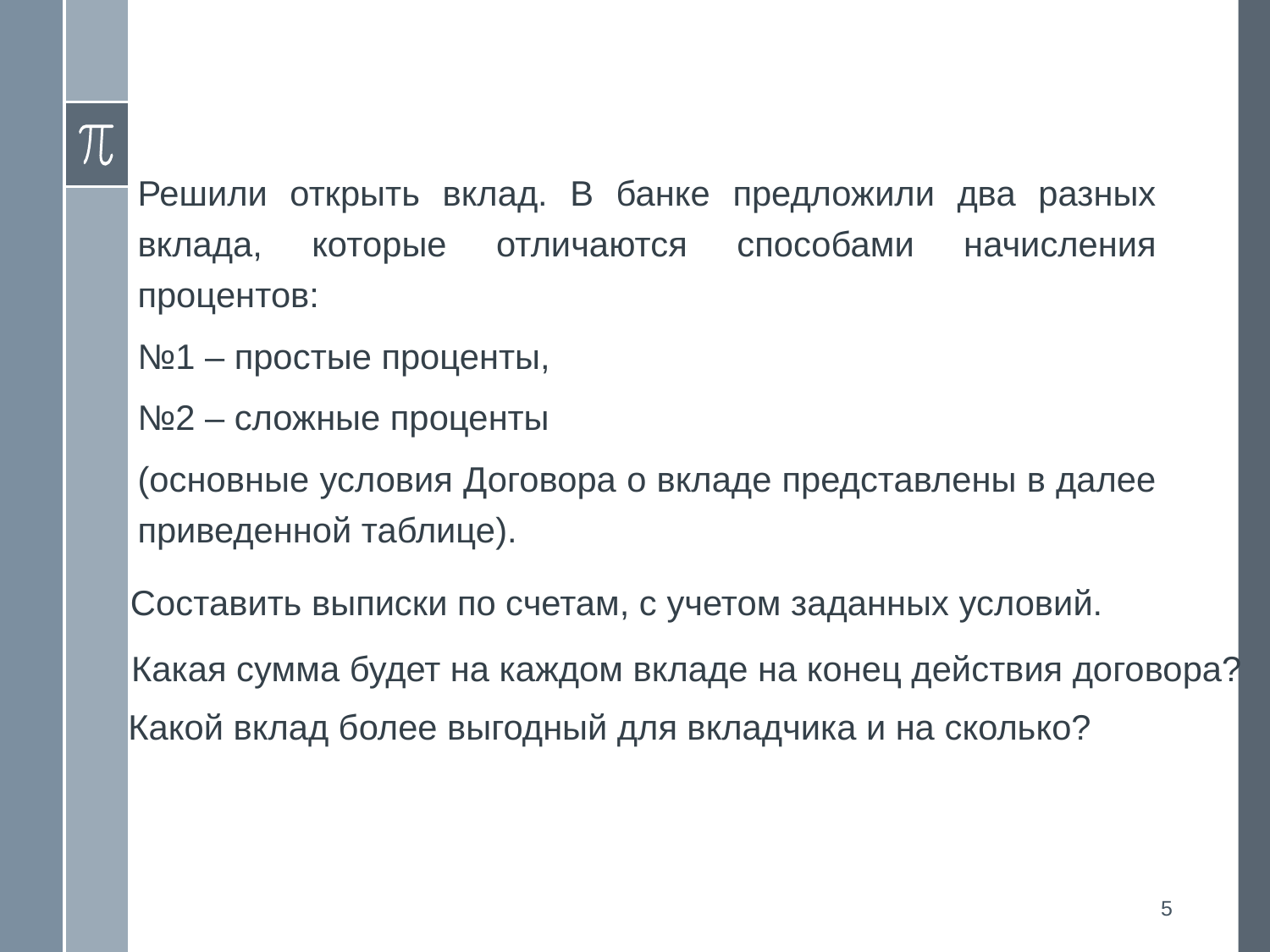

#
Решили открыть вклад. В банке предложили два разных вклада, которые отличаются способами начисления процентов:
№1 – простые проценты,
№2 – сложные проценты
(основные условия Договора о вкладе представлены в далее приведенной таблице).
Составить выписки по счетам, с учетом заданных условий.
Какая сумма будет на каждом вкладе на конец действия договора?
Какой вклад более выгодный для вкладчика и на сколько?
5